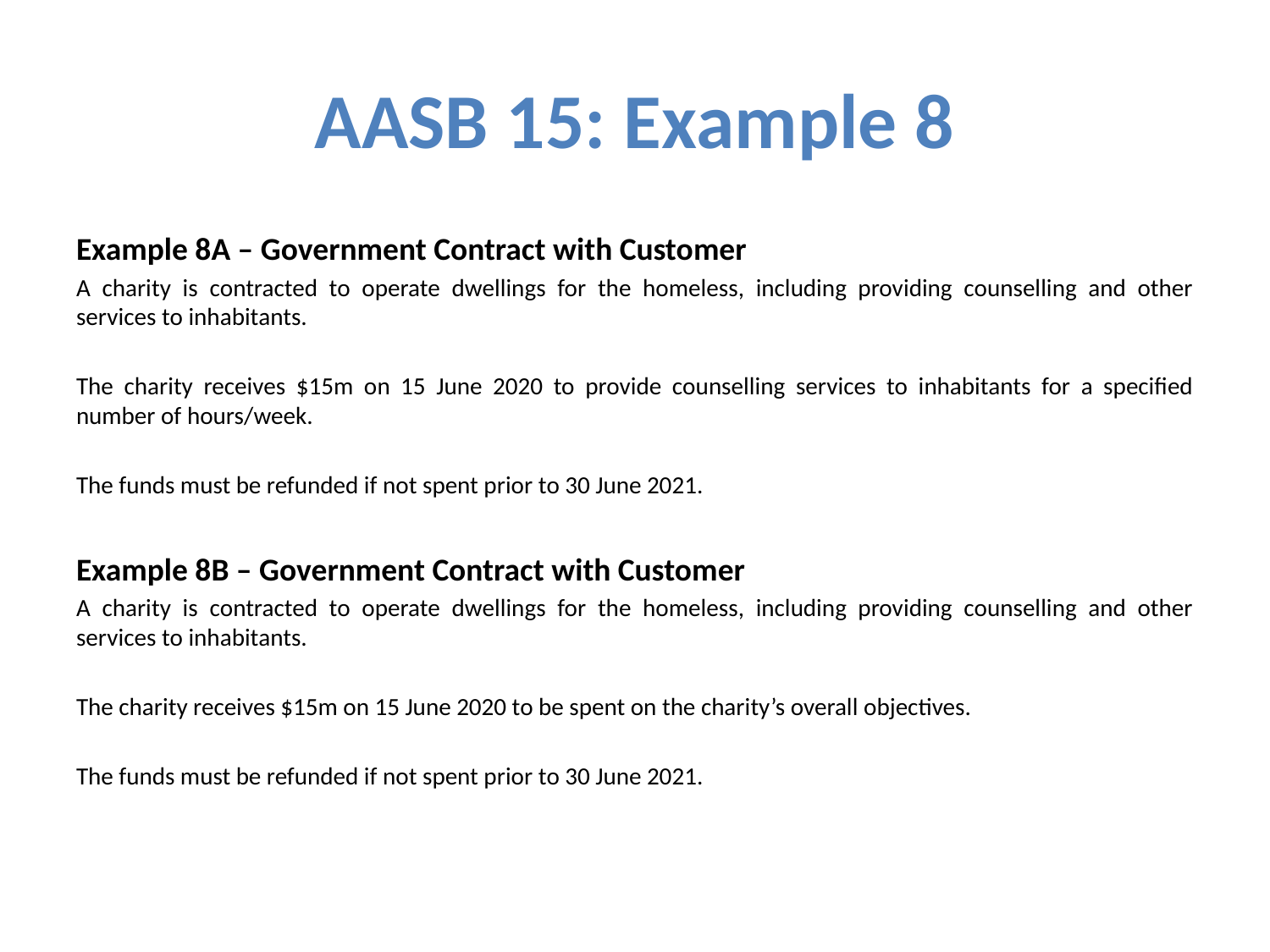

# AASB 15: Example 8
Example 8A – Government Contract with Customer
A charity is contracted to operate dwellings for the homeless, including providing counselling and other services to inhabitants.

The charity receives $15m on 15 June 2020 to provide counselling services to inhabitants for a specified number of hours/week.

The funds must be refunded if not spent prior to 30 June 2021.

Example 8B – Government Contract with Customer
A charity is contracted to operate dwellings for the homeless, including providing counselling and other services to inhabitants.

The charity receives $15m on 15 June 2020 to be spent on the charity’s overall objectives.

The funds must be refunded if not spent prior to 30 June 2021.